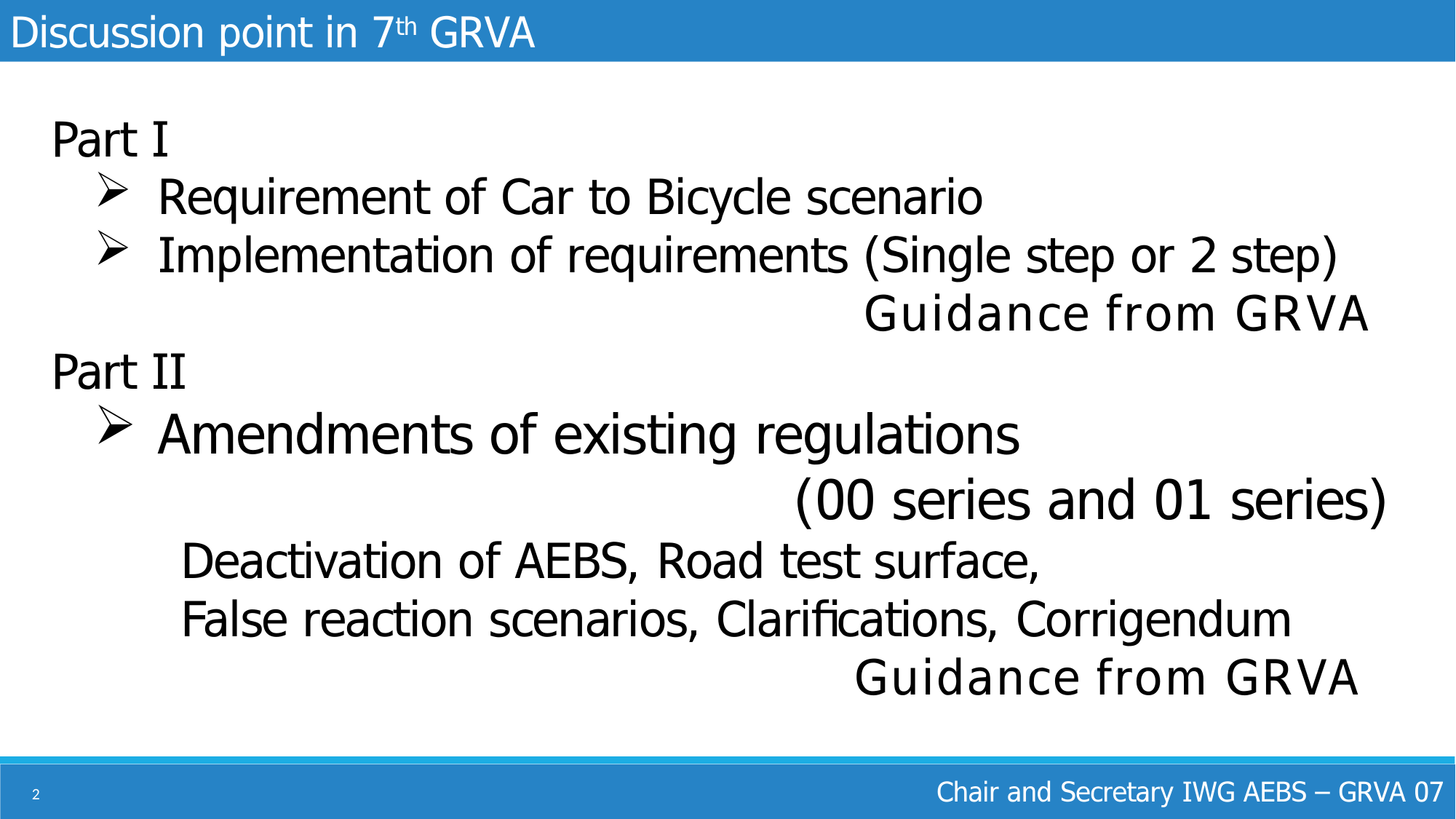

Discussion point in 7th GRVA
Part I
Requirement of Car to Bicycle scenario
Implementation of requirements (Single step or 2 step)
Guidance from GRVA
Part II
Amendments of existing regulations
                                         (00 series and 01 series)
Deactivation of AEBS, Road test surface,
False reaction scenarios, Clarifications, Corrigendum
Guidance from GRVA
Chair and Secretary IWG AEBS – GRVA 07
2